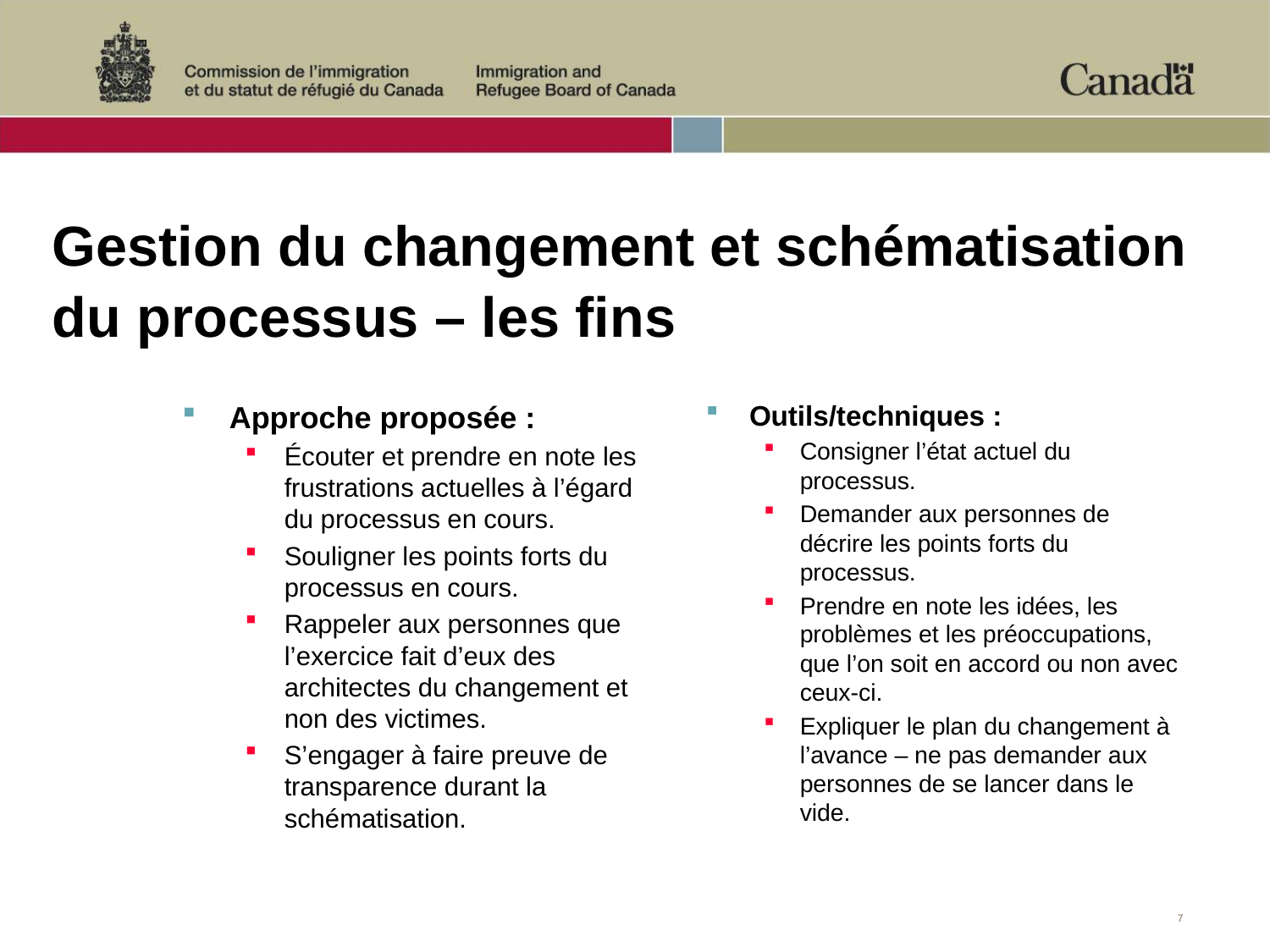

# Gestion du changement et schématisation du processus – les fins
Approche proposée :
Écouter et prendre en note les frustrations actuelles à l’égard du processus en cours.
Souligner les points forts du processus en cours.
Rappeler aux personnes que l’exercice fait d’eux des architectes du changement et non des victimes.
S’engager à faire preuve de transparence durant la schématisation.

Outils/techniques :
Consigner l’état actuel du processus.
Demander aux personnes de décrire les points forts du processus.
Prendre en note les idées, les problèmes et les préoccupations, que l’on soit en accord ou non avec ceux-ci.
Expliquer le plan du changement à l’avance – ne pas demander aux personnes de se lancer dans le vide.
7